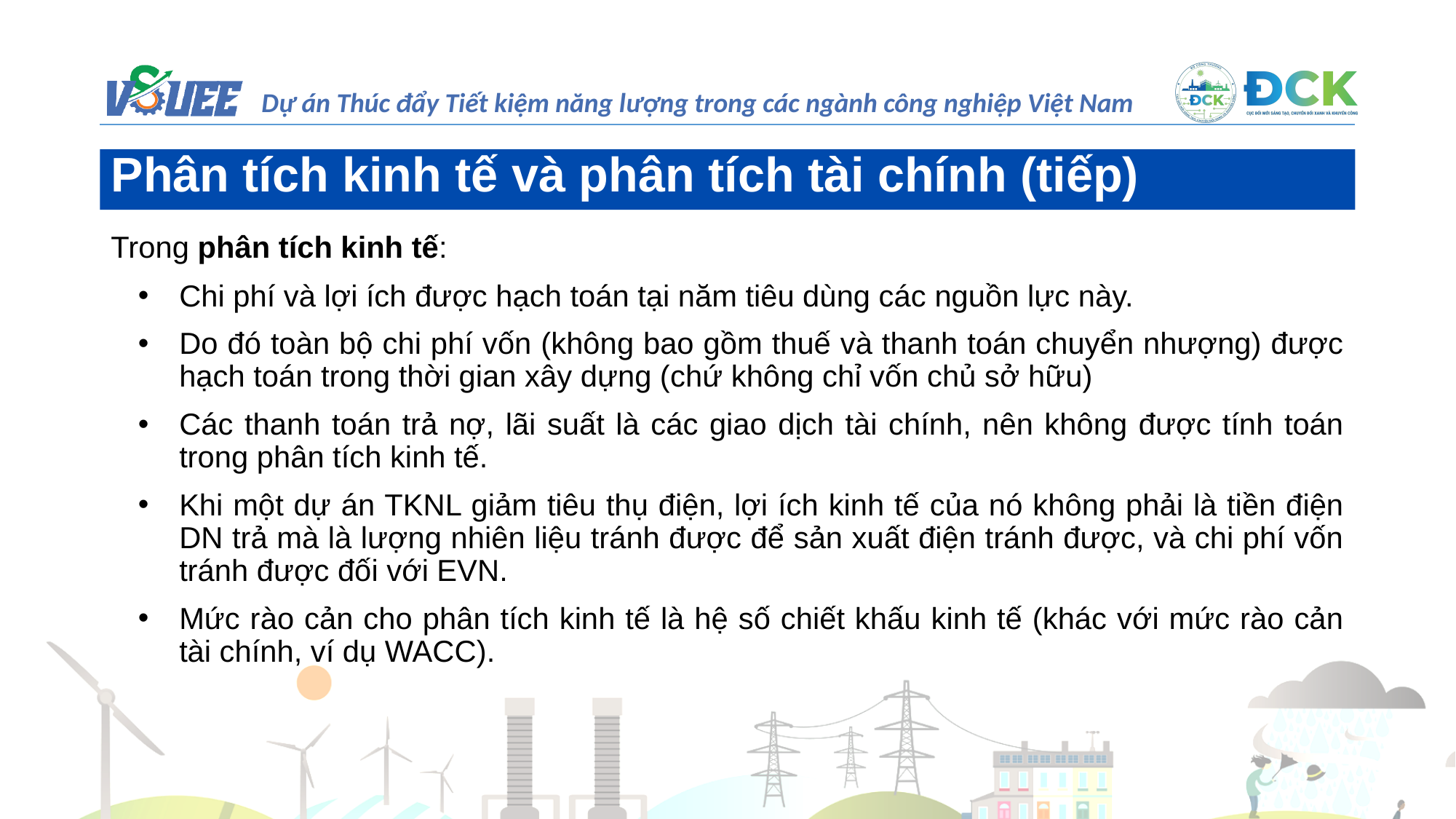

Phân tích kinh tế và phân tích tài chính (tiếp)
Trong phân tích kinh tế:
Chi phí và lợi ích được hạch toán tại năm tiêu dùng các nguồn lực này.
Do đó toàn bộ chi phí vốn (không bao gồm thuế và thanh toán chuyển nhượng) được hạch toán trong thời gian xây dựng (chứ không chỉ vốn chủ sở hữu)
Các thanh toán trả nợ, lãi suất là các giao dịch tài chính, nên không được tính toán trong phân tích kinh tế.
Khi một dự án TKNL giảm tiêu thụ điện, lợi ích kinh tế của nó không phải là tiền điện DN trả mà là lượng nhiên liệu tránh được để sản xuất điện tránh được, và chi phí vốn tránh được đối với EVN.
Mức rào cản cho phân tích kinh tế là hệ số chiết khấu kinh tế (khác với mức rào cản tài chính, ví dụ WACC).